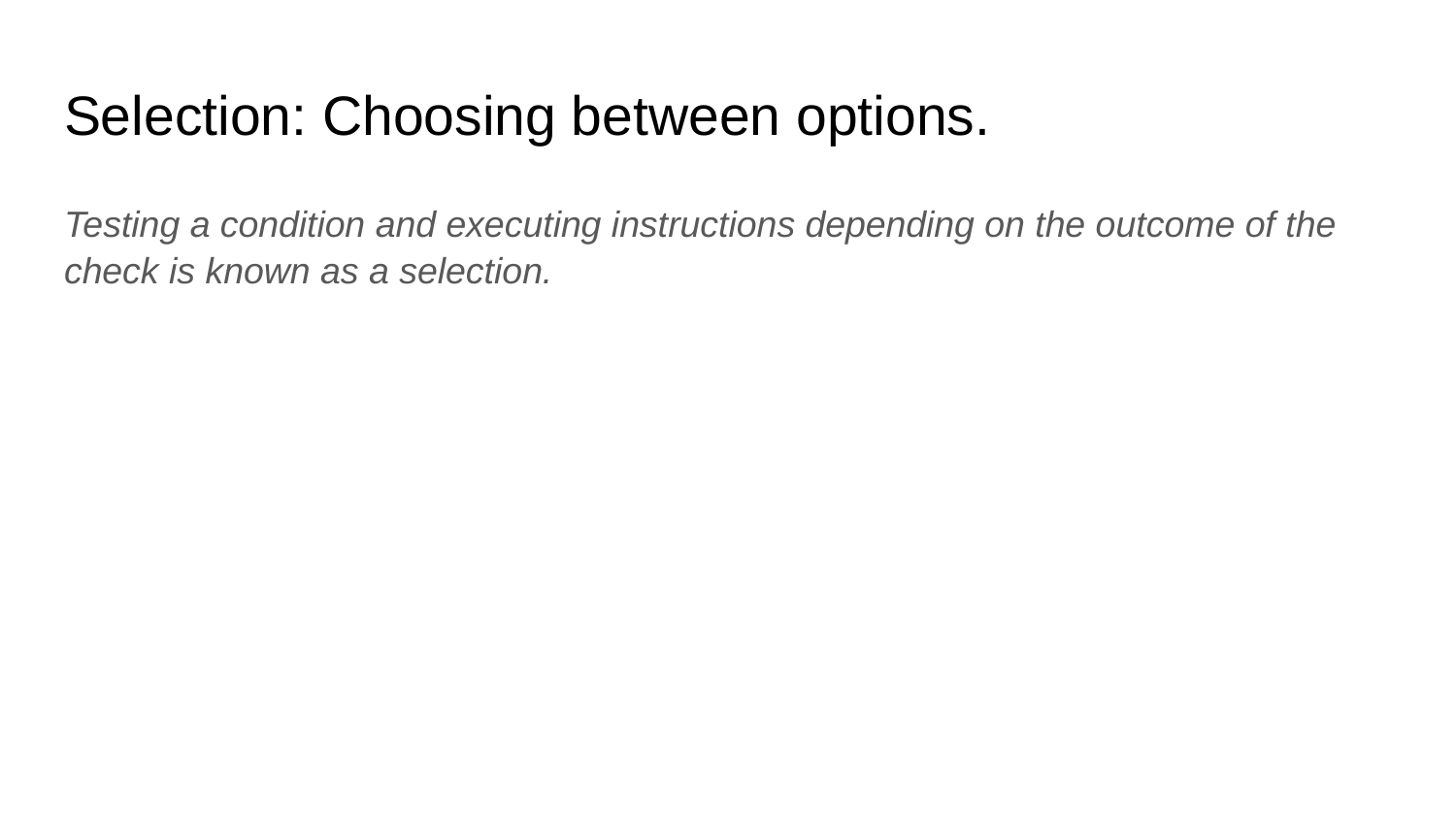

# Selection: Choosing between options.
Testing a condition and executing instructions depending on the outcome of the check is known as a selection.